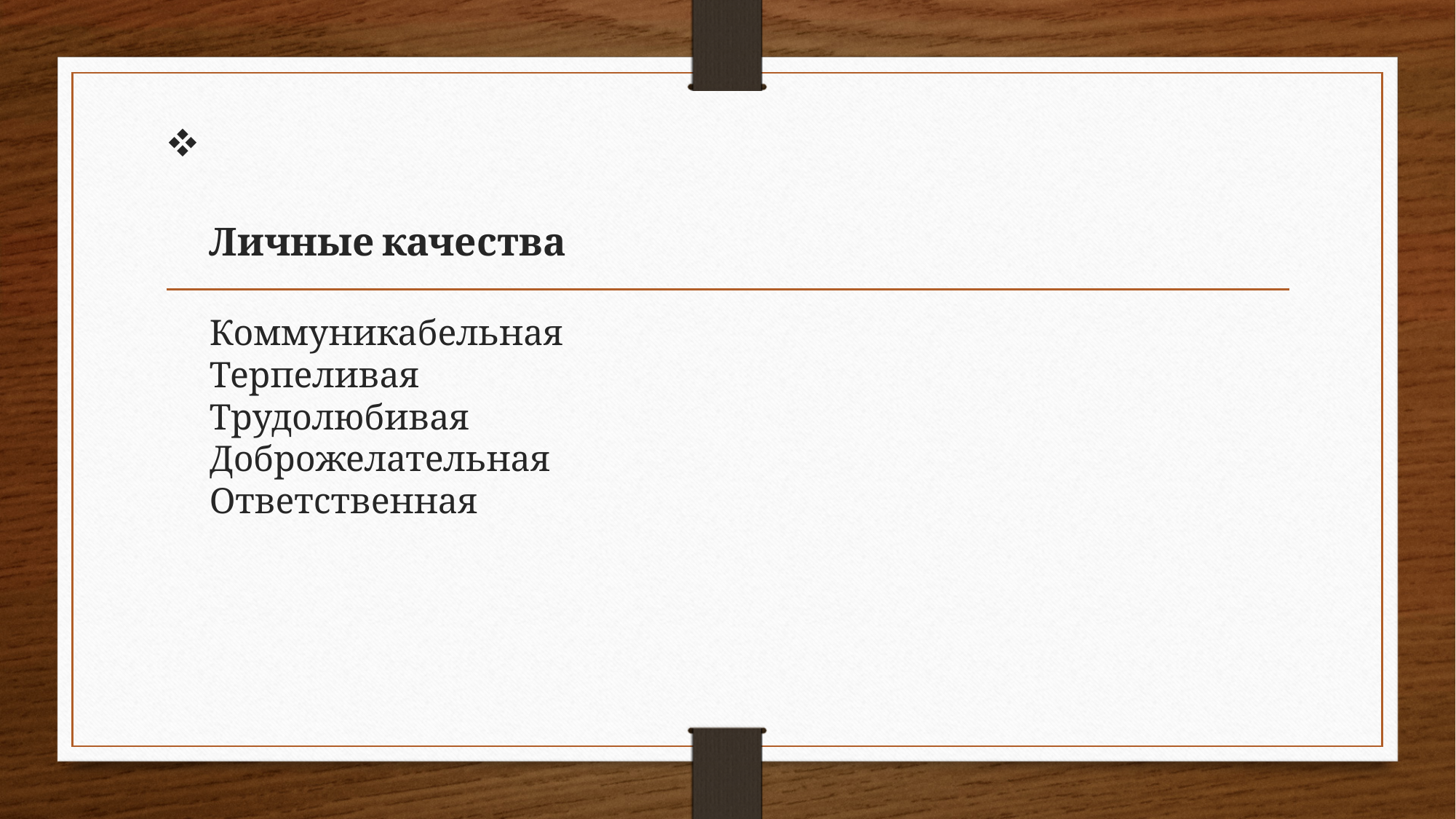

# Личные качества Коммуникабельная Терпеливая Трудолюбивая Доброжелательная Ответственная